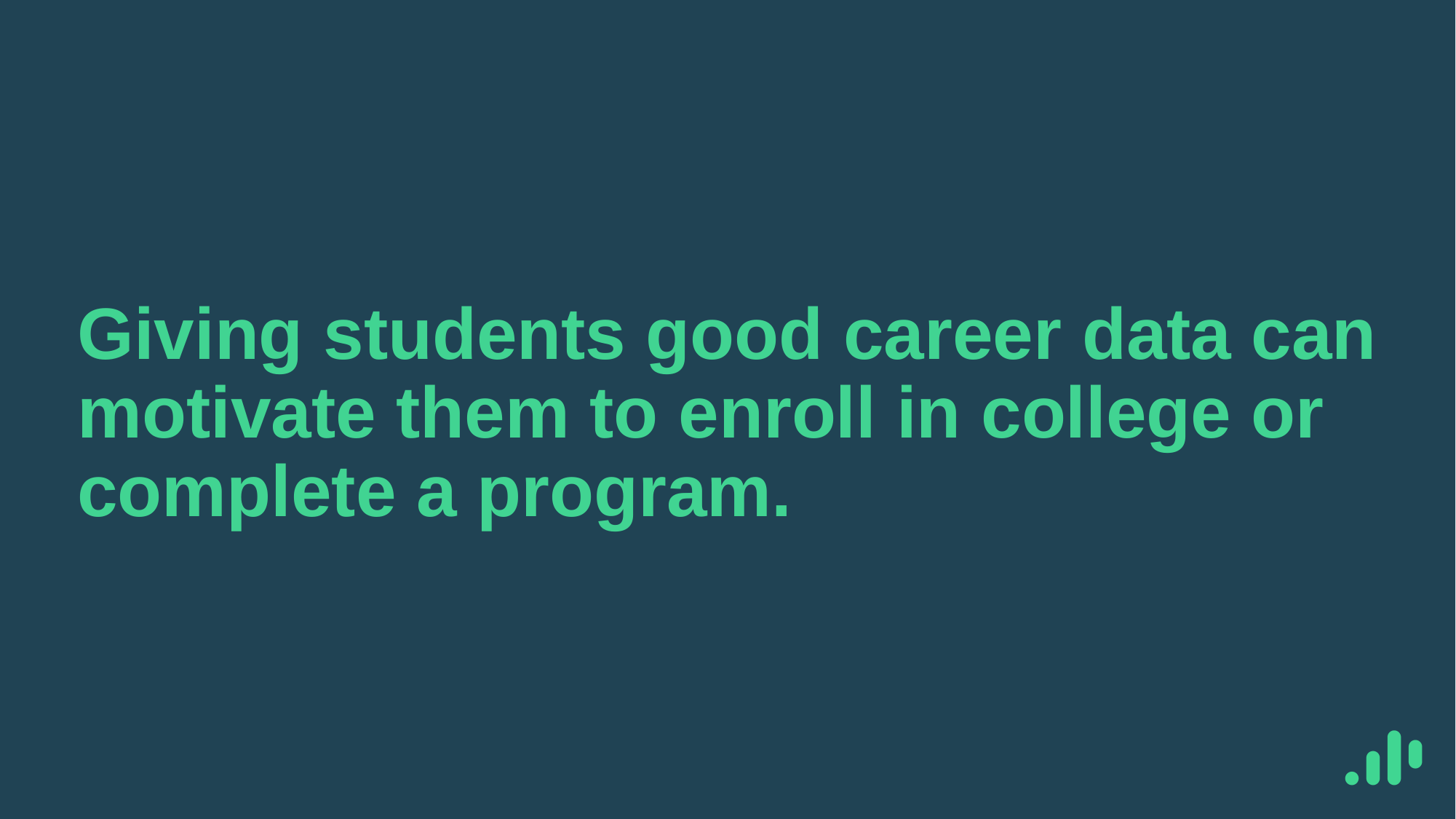

# Giving students good career data can motivate them to enroll in college or complete a program.